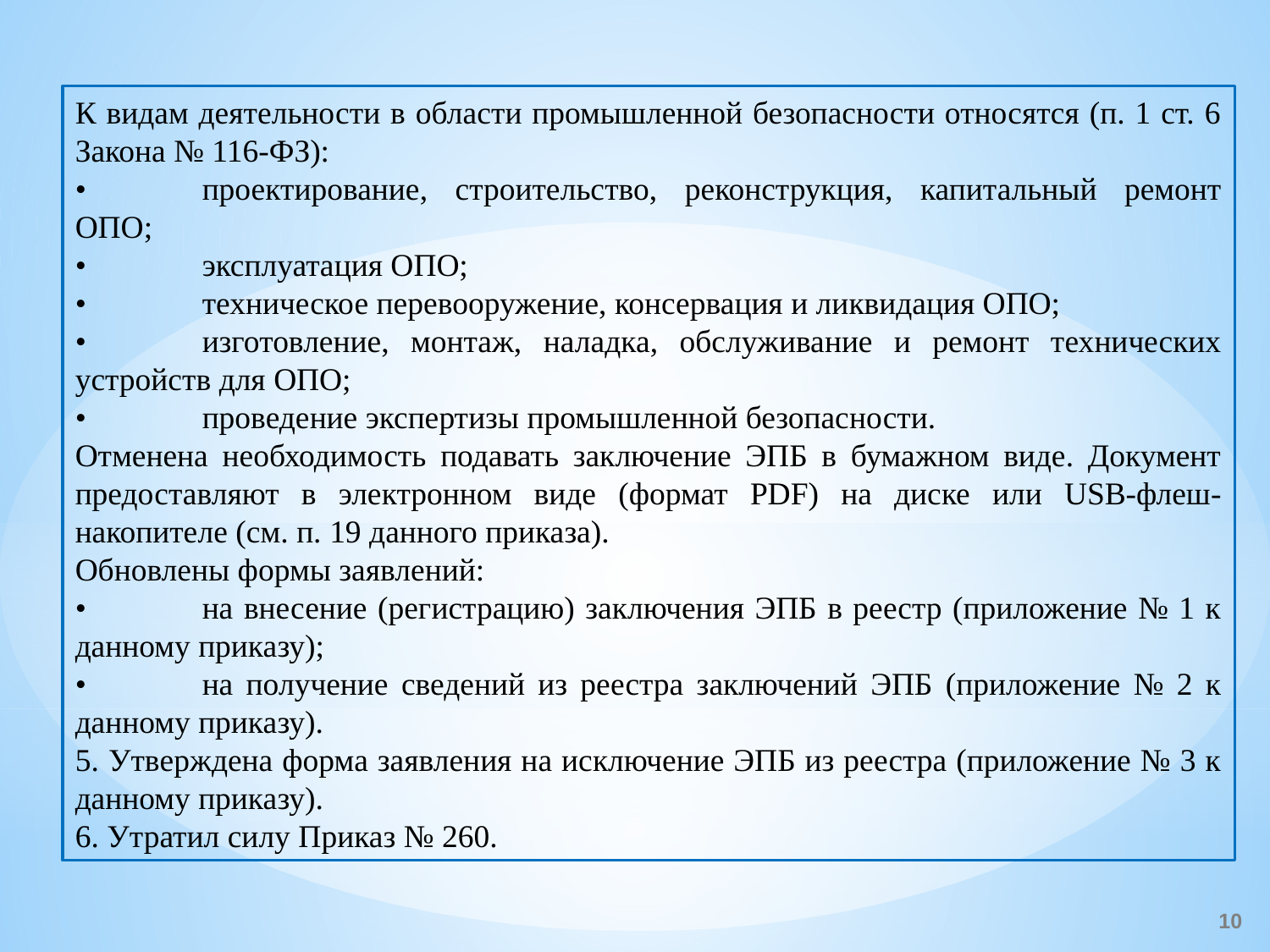

К видам деятельности в области промышленной безопасности относятся (п. 1 ст. 6 Закона № 116-ФЗ):
•	проектирование, строительство, реконструкция, капитальный ремонт ОПО;
•	эксплуатация ОПО;
•	техническое перевооружение, консервация и ликвидация ОПО;
•	изготовление, монтаж, наладка, обслуживание и ремонт технических устройств для ОПО;
•	проведение экспертизы промышленной безопасности.
Отменена необходимость подавать заключение ЭПБ в бумажном виде. Документ предоставляют в электронном виде (формат PDF) на диске или USB-флеш-накопителе (см. п. 19 данного приказа).
Обновлены формы заявлений:
•	на внесение (регистрацию) заключения ЭПБ в реестр (приложение № 1 к данному приказу);
•	на получение сведений из реестра заключений ЭПБ (приложение № 2 к данному приказу).
5. Утверждена форма заявления на исключение ЭПБ из реестра (приложение № 3 к данному приказу).
6. Утратил силу Приказ № 260.
10